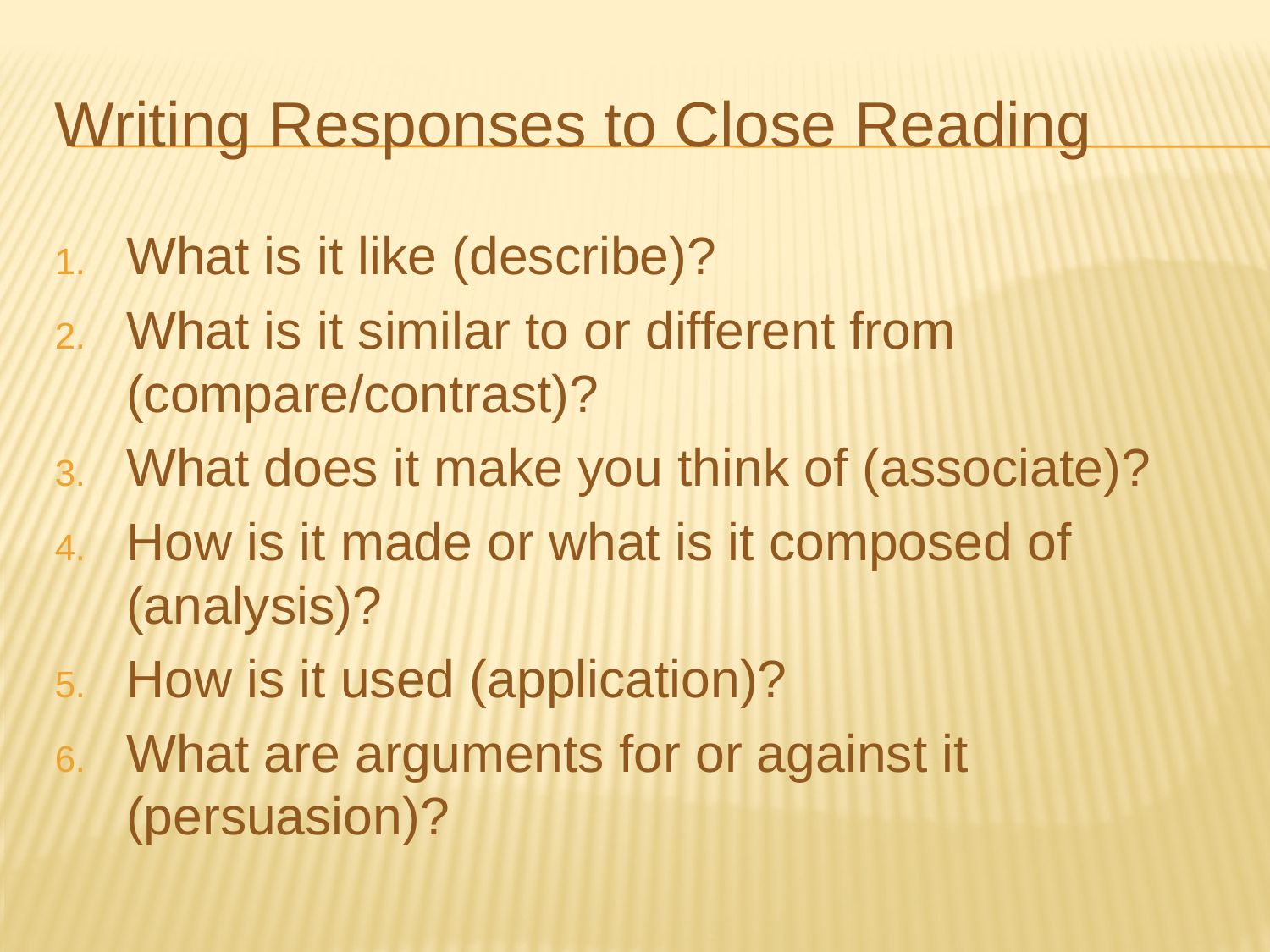

# Writing Responses to Close Reading
What is it like (describe)?
What is it similar to or different from (compare/contrast)?
What does it make you think of (associate)?
How is it made or what is it composed of (analysis)?
How is it used (application)?
What are arguments for or against it (persuasion)?